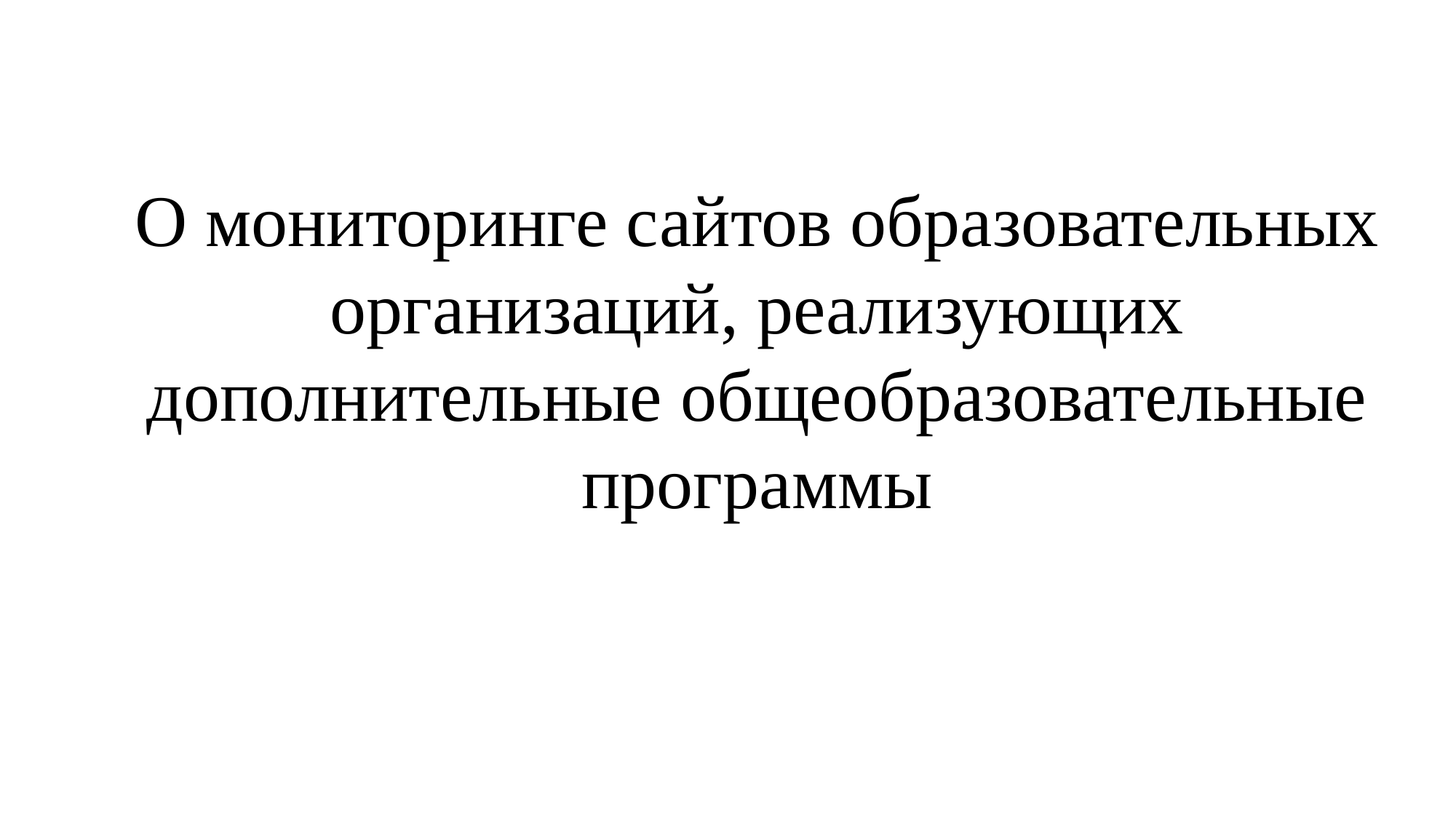

О мониторинге сайтов образовательных организаций, реализующих дополнительные общеобразовательные программы